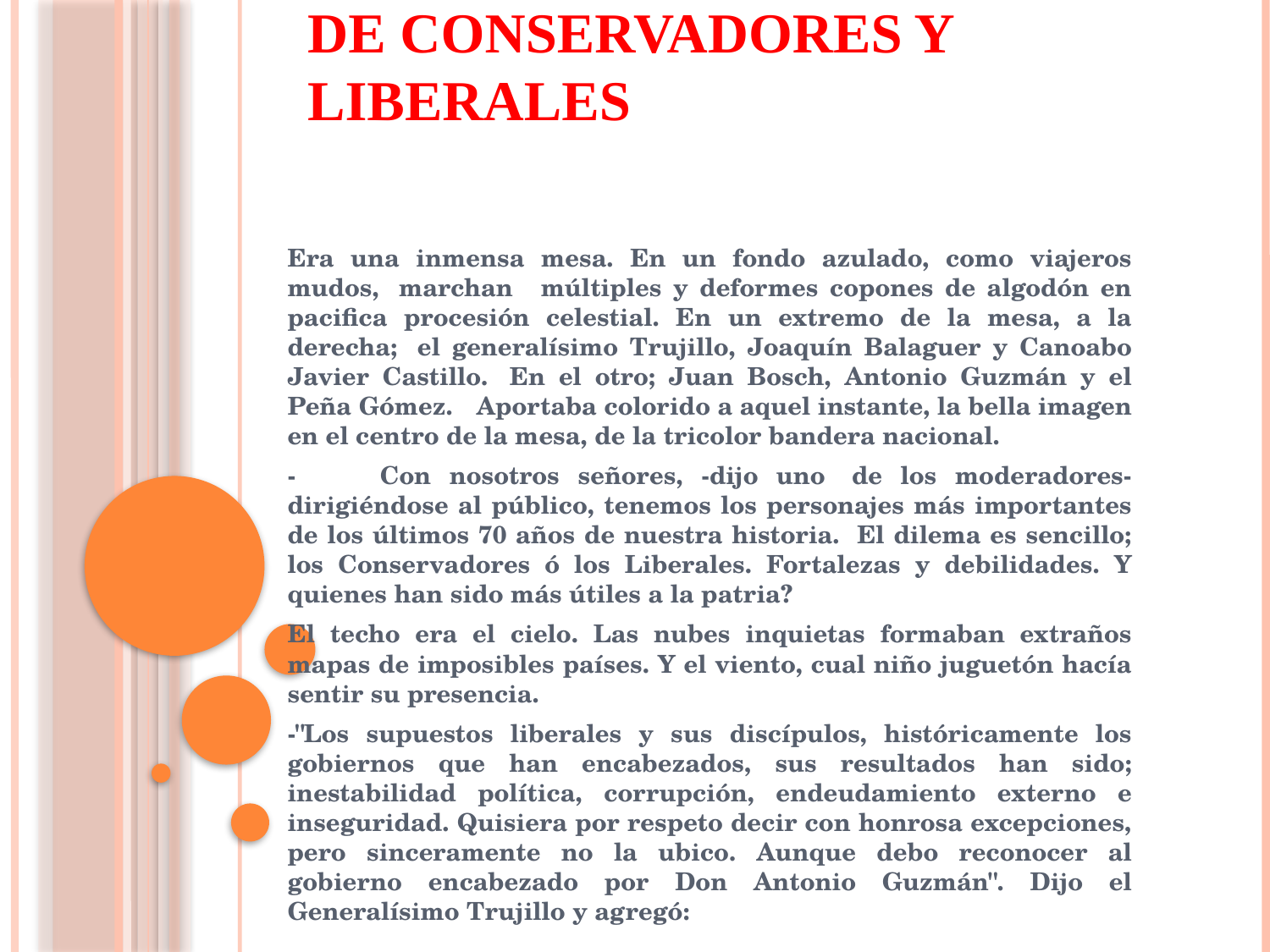

# De Conservadores y Liberales
Era una inmensa mesa. En un fondo azulado, como viajeros mudos,  marchan   múltiples y deformes copones de algodón en pacifica procesión celestial. En un extremo de la mesa, a la derecha;  el generalísimo Trujillo, Joaquín Balaguer y Canoabo Javier Castillo.  En el otro; Juan Bosch, Antonio Guzmán y el Peña Gómez.   Aportaba colorido a aquel instante, la bella imagen en el centro de la mesa, de la tricolor bandera nacional.
-         Con nosotros señores, -dijo uno  de los moderadores- dirigiéndose al público, tenemos los personajes más importantes de los últimos 70 años de nuestra historia.  El dilema es sencillo; los Conservadores ó los Liberales. Fortalezas y debilidades. Y quienes han sido más útiles a la patria?
El techo era el cielo. Las nubes inquietas formaban extraños mapas de imposibles países. Y el viento, cual niño juguetón hacía sentir su presencia.
-"Los supuestos liberales y sus discípulos, históricamente los gobiernos que han encabezados, sus resultados han sido; inestabilidad política, corrupción, endeudamiento externo e inseguridad. Quisiera por respeto decir con honrosa excepciones, pero sinceramente no la ubico. Aunque debo reconocer al gobierno encabezado por Don Antonio Guzmán". Dijo el Generalísimo Trujillo y agregó: